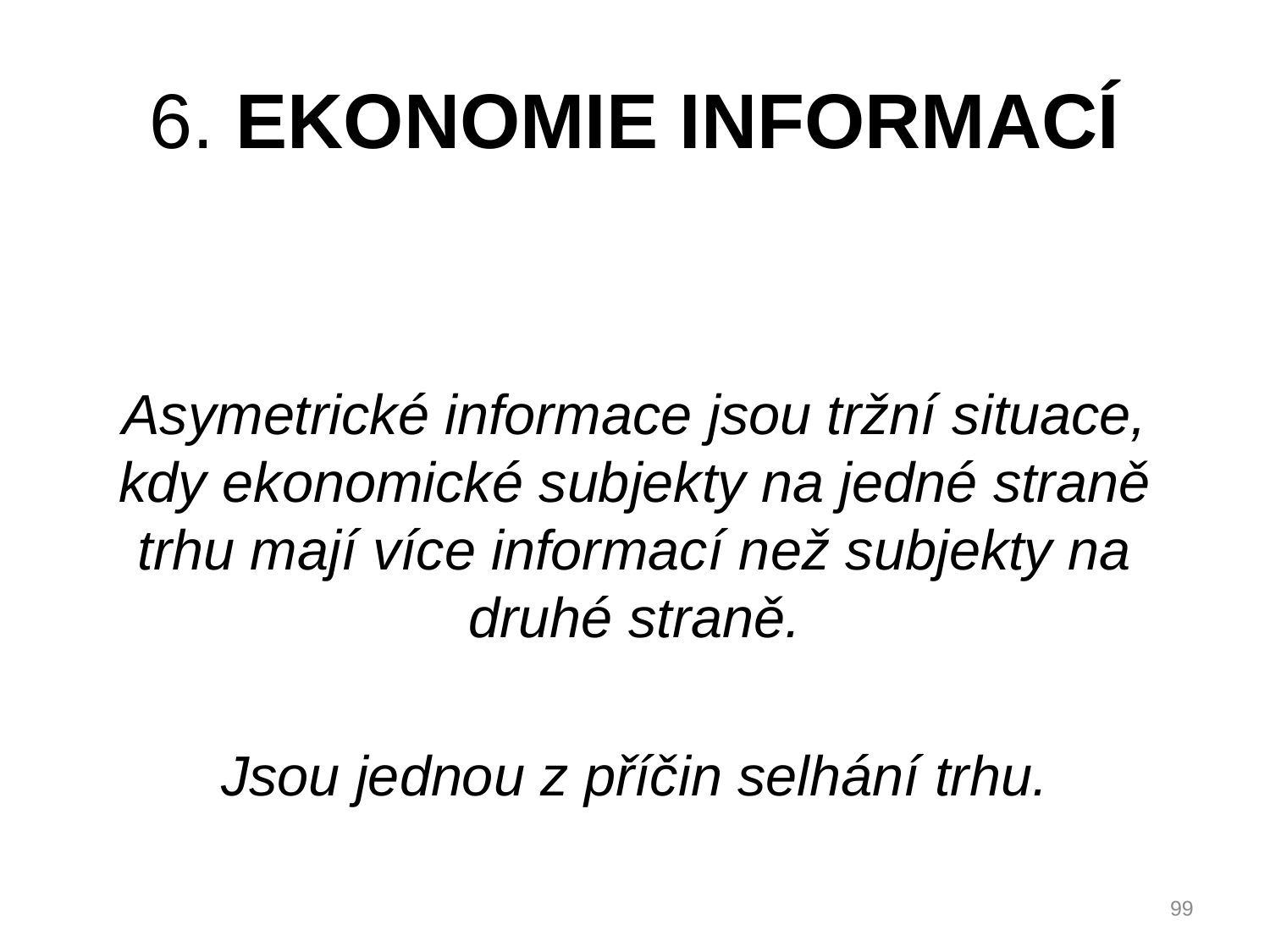

# 6. Ekonomie informací

Asymetrické informace jsou tržní situace, kdy ekonomické subjekty na jedné straně trhu mají více informací než subjekty na druhé straně.

Jsou jednou z příčin selhání trhu.
99